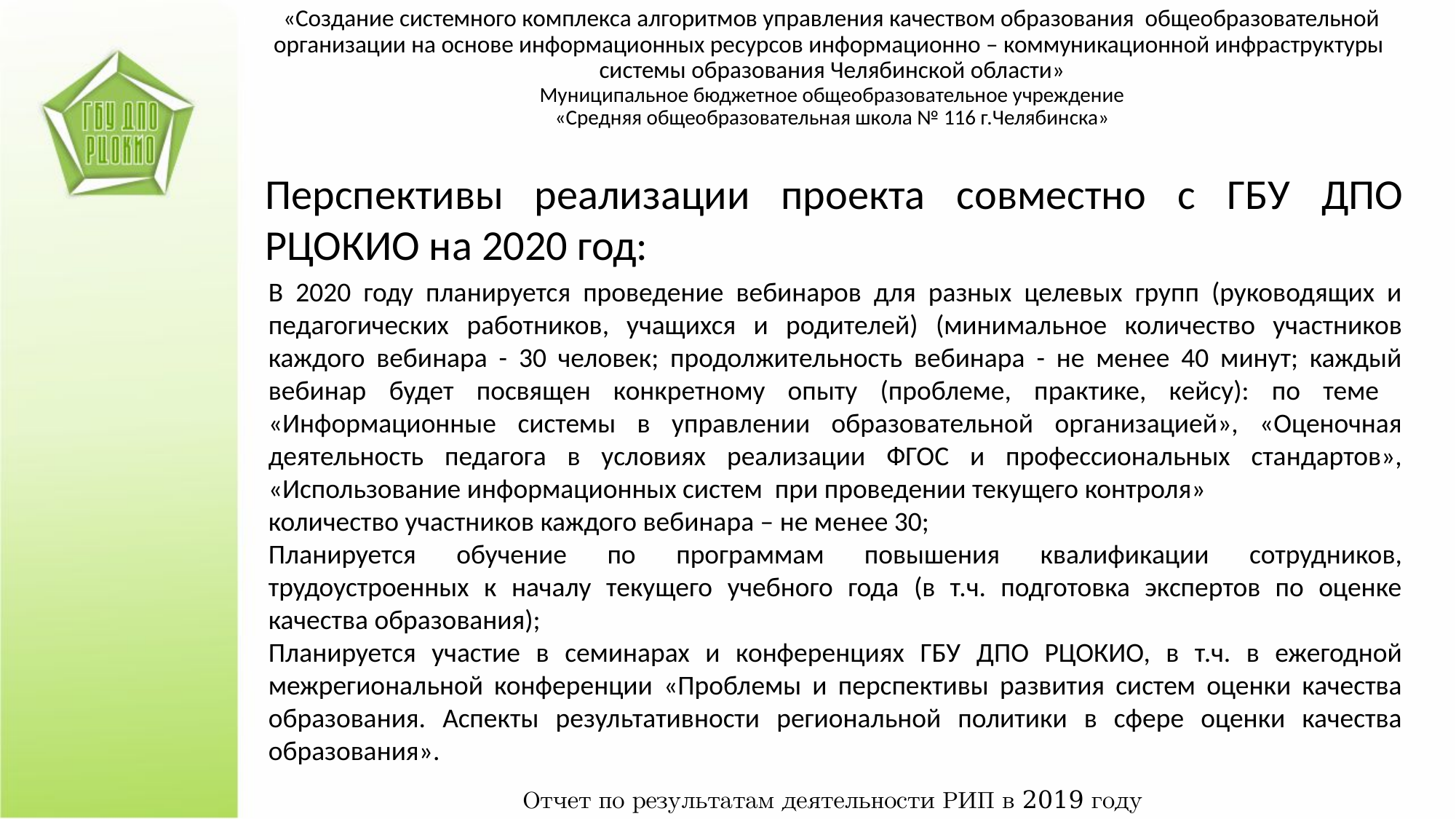

«Создание системного комплекса алгоритмов управления качеством образования  общеобразовательной организации на основе информационных ресурсов информационно – коммуникационной инфраструктуры  системы образования Челябинской области»
Муниципальное бюджетное общеобразовательное учреждение
«Средняя общеобразовательная школа № 116 г.Челябинска»

Перспективы реализации проекта совместно с ГБУ ДПО РЦОКИО на 2020 год:

В 2020 году планируется проведение вебинаров для разных целевых групп (руководящих и педагогических работников, учащихся и родителей) (минимальное количество участников каждого вебинара - 30 человек; продолжительность вебинара - не менее 40 минут; каждый вебинар будет посвящен конкретному опыту (проблеме, практике, кейсу): по теме  «Информационные системы в управлении образовательной организацией», «Оценочная деятельность педагога в условиях реализации ФГОС и профессиональных стандартов», «Использование информационных систем  при проведении текущего контроля»
количество участников каждого вебинара – не менее 30;
Планируется обучение по программам повышения квалификации сотрудников, трудоустроенных к началу текущего учебного года (в т.ч. подготовка экспертов по оценке качества образования);
Планируется участие в семинарах и конференциях ГБУ ДПО РЦОКИО, в т.ч. в ежегодной межрегиональной конференции «Проблемы и перспективы развития систем оценки качества образования. Аспекты результативности региональной политики в сфере оценки качества образования».
Отчет по результатам деятельности РИП в 2019 году